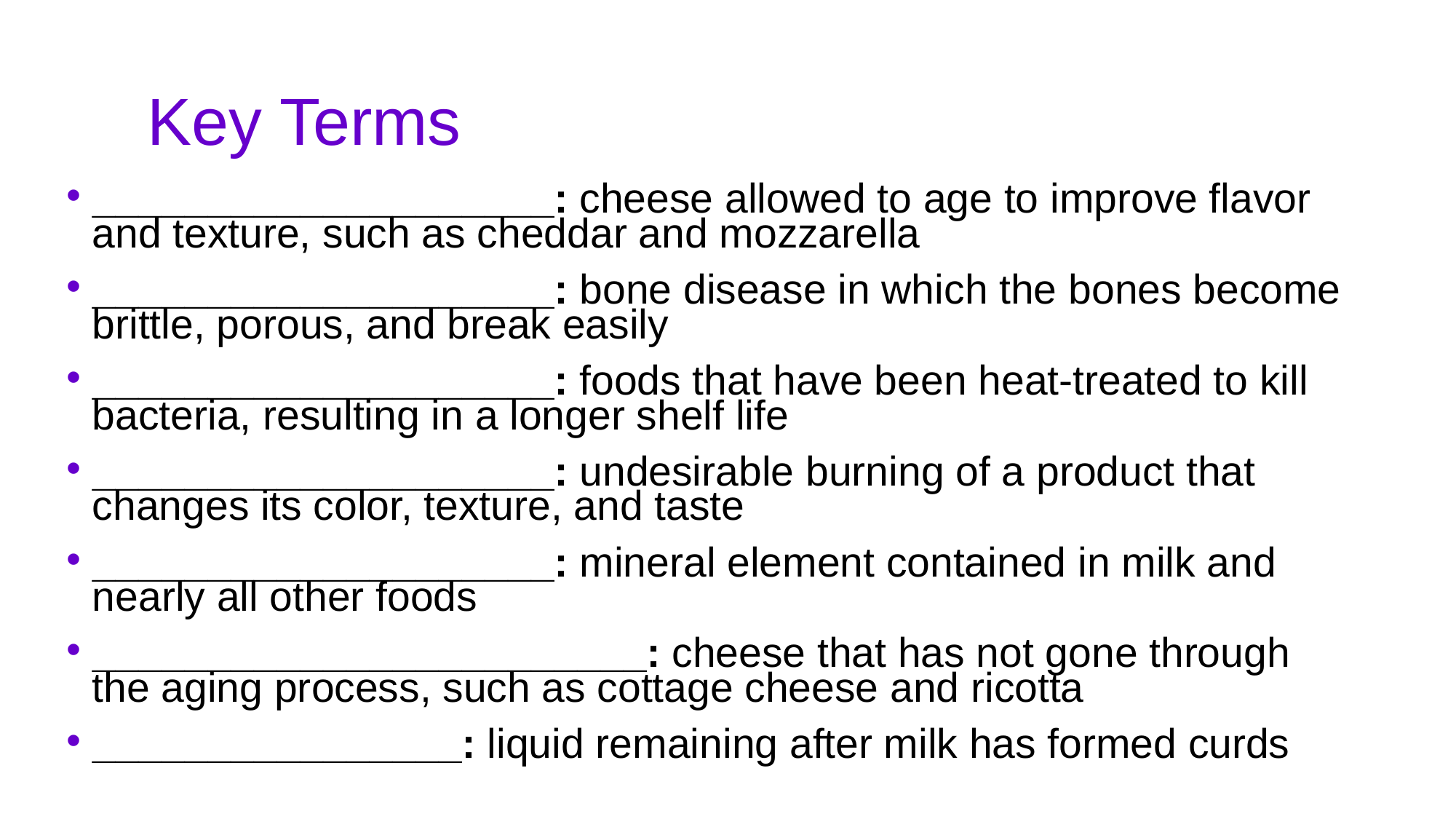

# Key Terms
____________________: cheese allowed to age to improve flavor and texture, such as cheddar and mozzarella
____________________: bone disease in which the bones become brittle, porous, and break easily
____________________: foods that have been heat-treated to kill bacteria, resulting in a longer shelf life
____________________: undesirable burning of a product that changes its color, texture, and taste
____________________: mineral element contained in milk and nearly all other foods
________________________: cheese that has not gone through the aging process, such as cottage cheese and ricotta
________________: liquid remaining after milk has formed curds